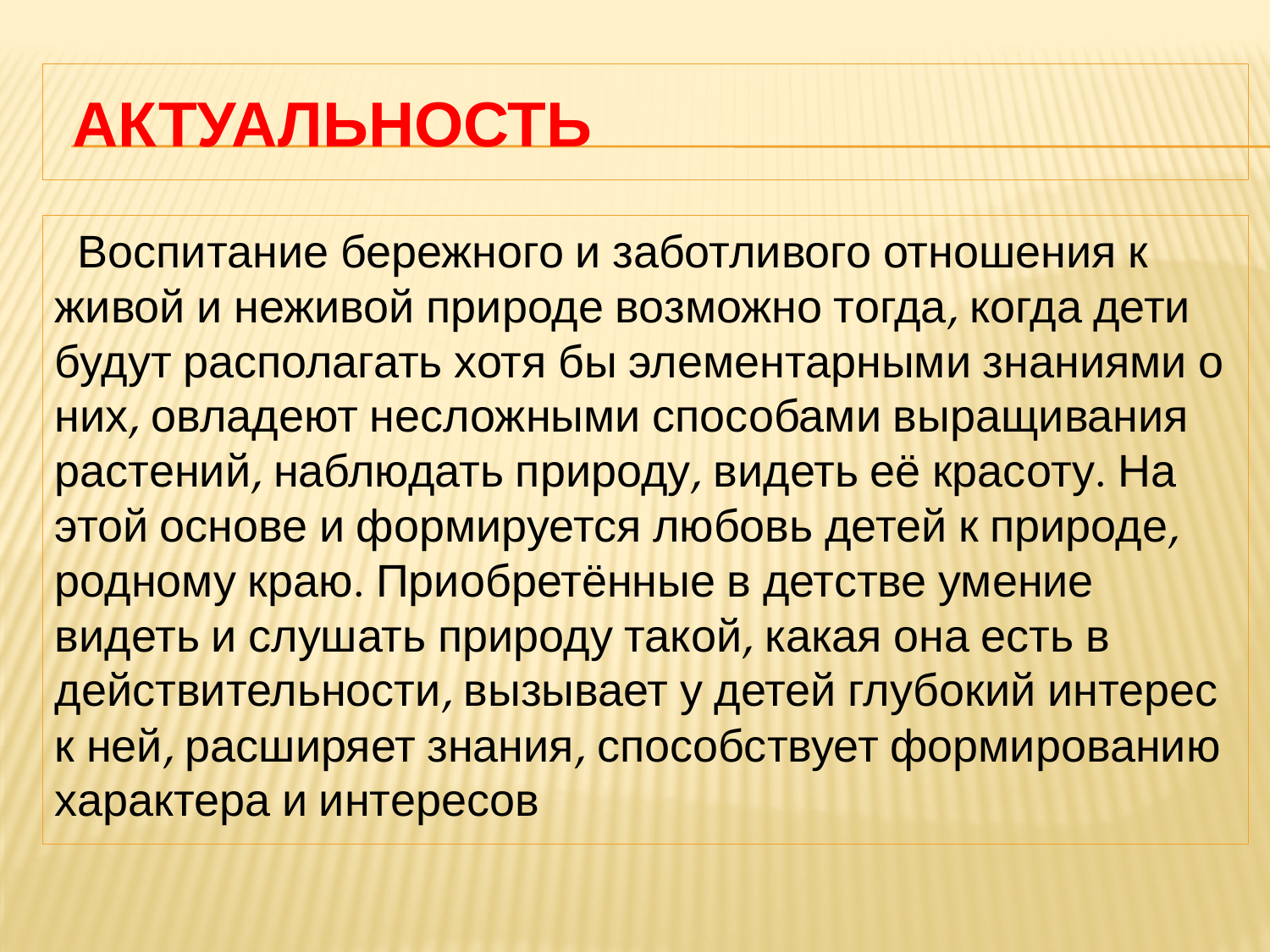

# Актуальность
  Воспитание бережного и заботливого отношения к живой и неживой природе возможно тогда, когда дети будут располагать хотя бы элементарными знаниями о них, овладеют несложными способами выращивания растений, наблюдать природу, видеть её красоту. На этой основе и формируется любовь детей к природе, родному краю. Приобретённые в детстве умение видеть и слушать природу такой, какая она есть в действительности, вызывает у детей глубокий интерес к ней, расширяет знания, способствует формированию характера и интересов